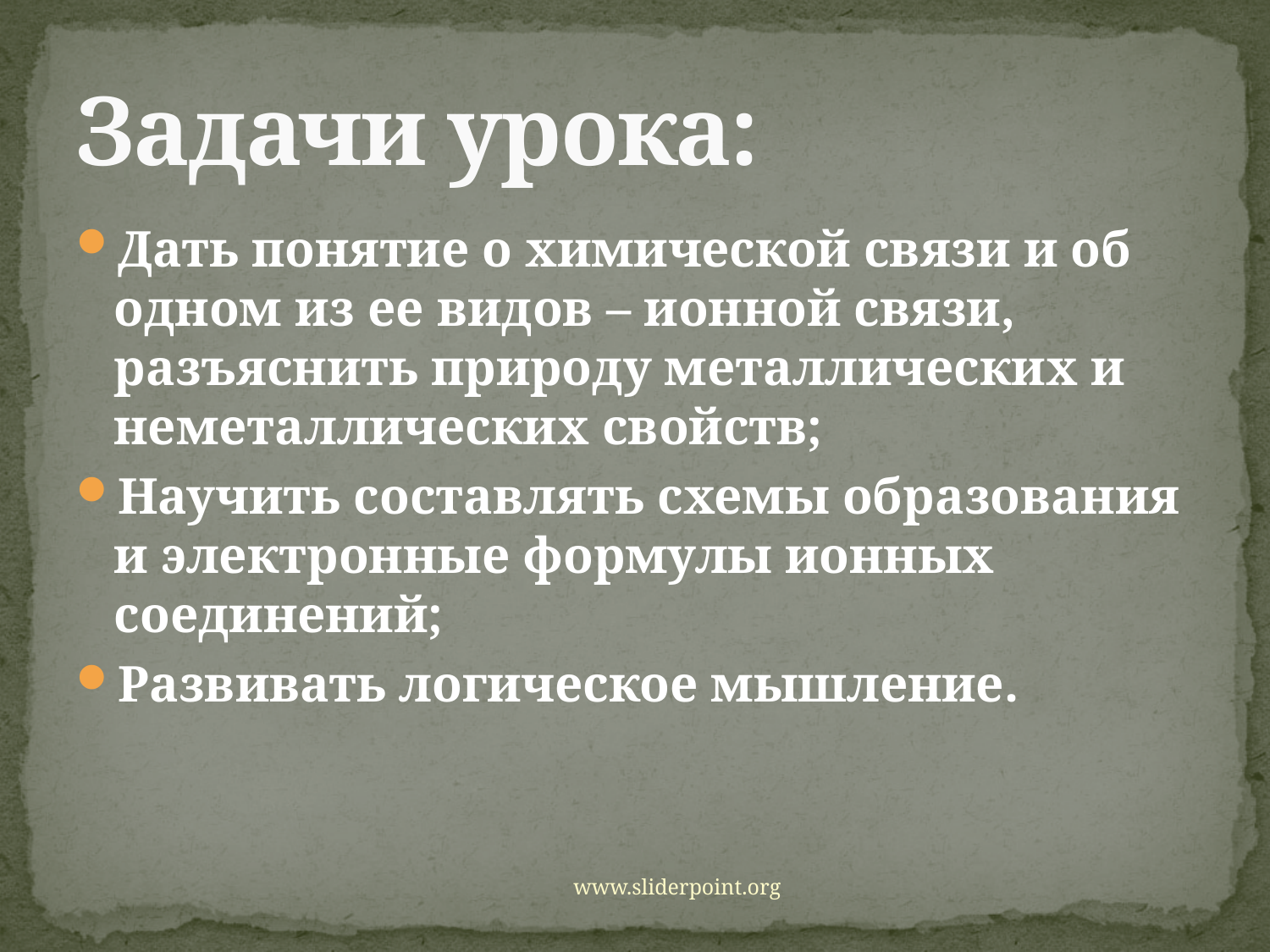

# Задачи урока:
Дать понятие о химической связи и об одном из ее видов – ионной связи, разъяснить природу металлических и неметаллических свойств;
Научить составлять схемы образования и электронные формулы ионных соединений;
Развивать логическое мышление.
www.sliderpoint.org